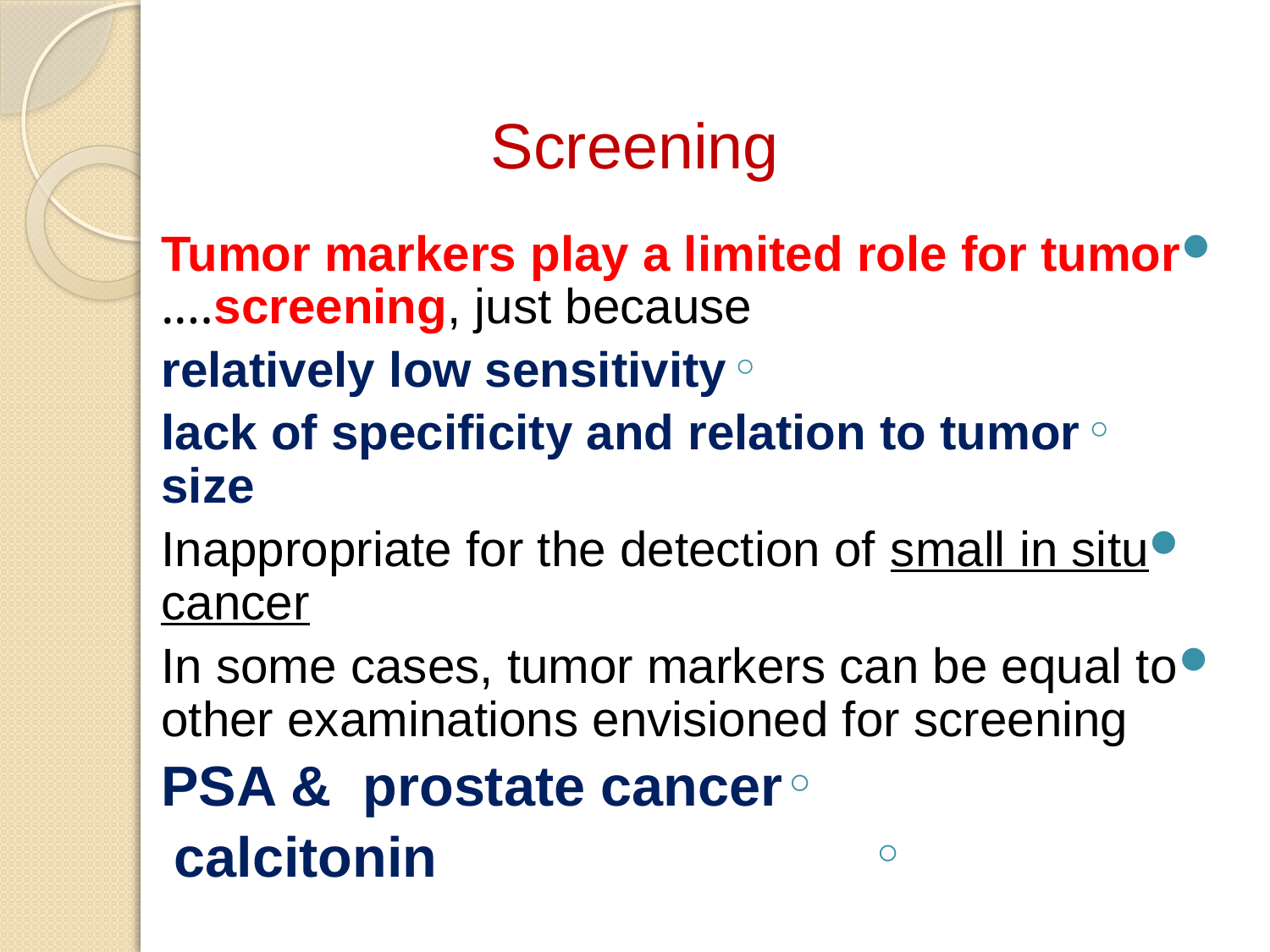

# Screening
Tumor markers play a limited role for tumor screening, just because….
relatively low sensitivity
lack of specificity and relation to tumor size
Inappropriate for the detection of small in situ cancer
In some cases, tumor markers can be equal to other examinations envisioned for screening
PSA &  prostate cancer
calcitonin & medullary thyroid cancer